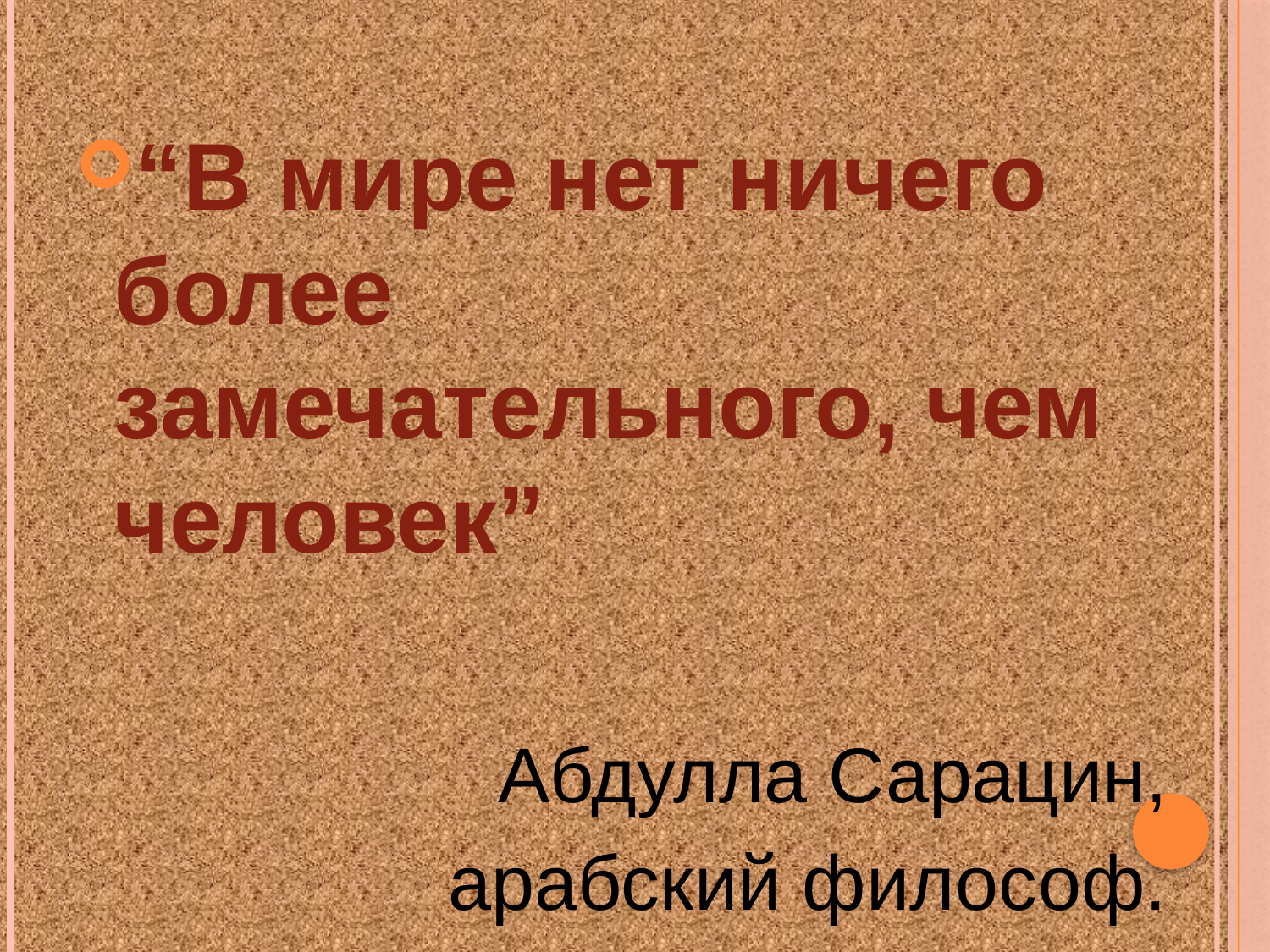

“В мире нет ничего более замечательного, чем человек”

 Абдулла Сарацин,
 арабский философ.